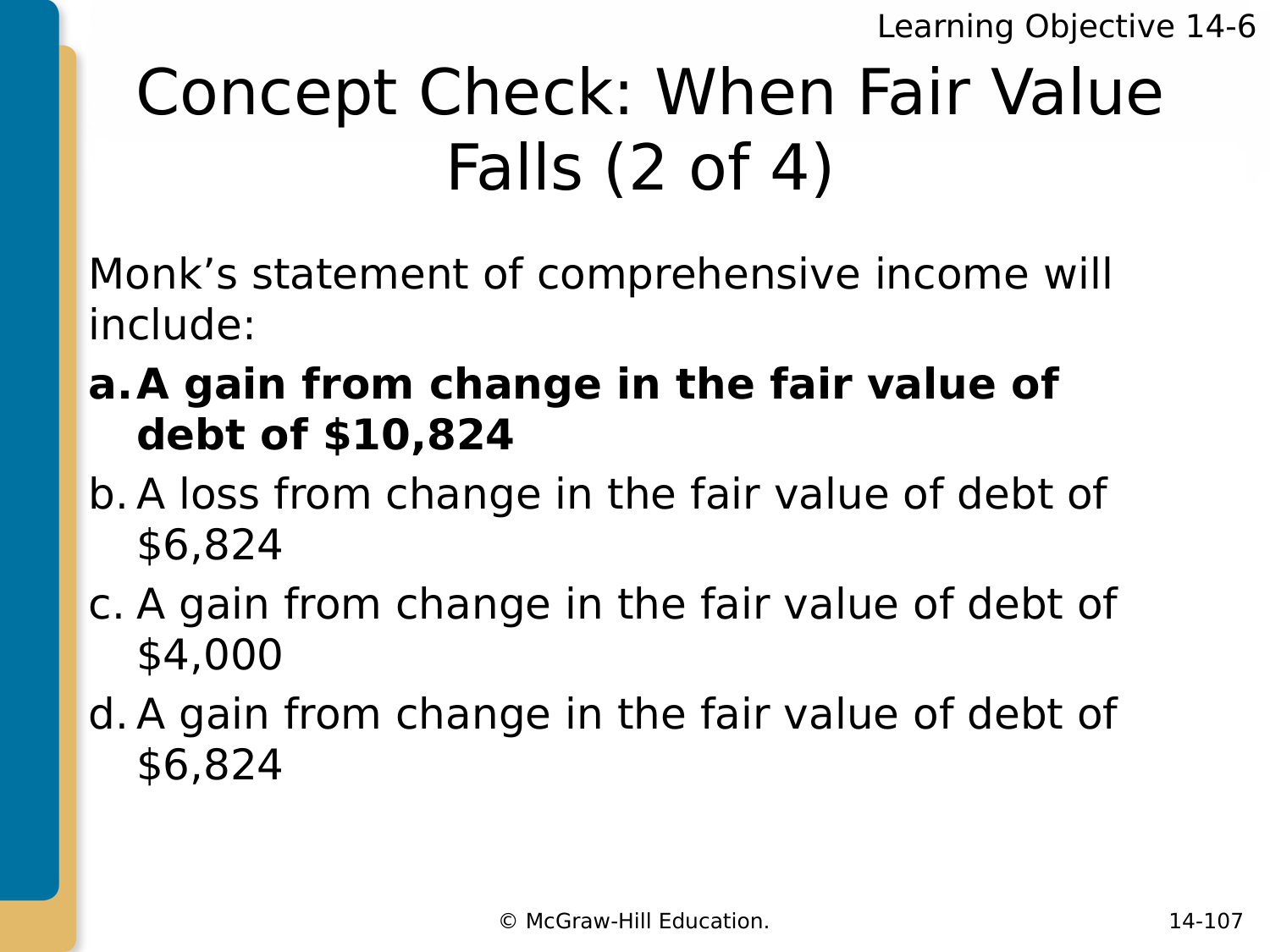

Learning Objective 14-6
# Concept Check: When Fair Value Falls (2 of 4)
Monk’s statement of comprehensive income will include:
A gain from change in the fair value of debt of $10,824
A loss from change in the fair value of debt of $6,824
A gain from change in the fair value of debt of $4,000
A gain from change in the fair value of debt of $6,824